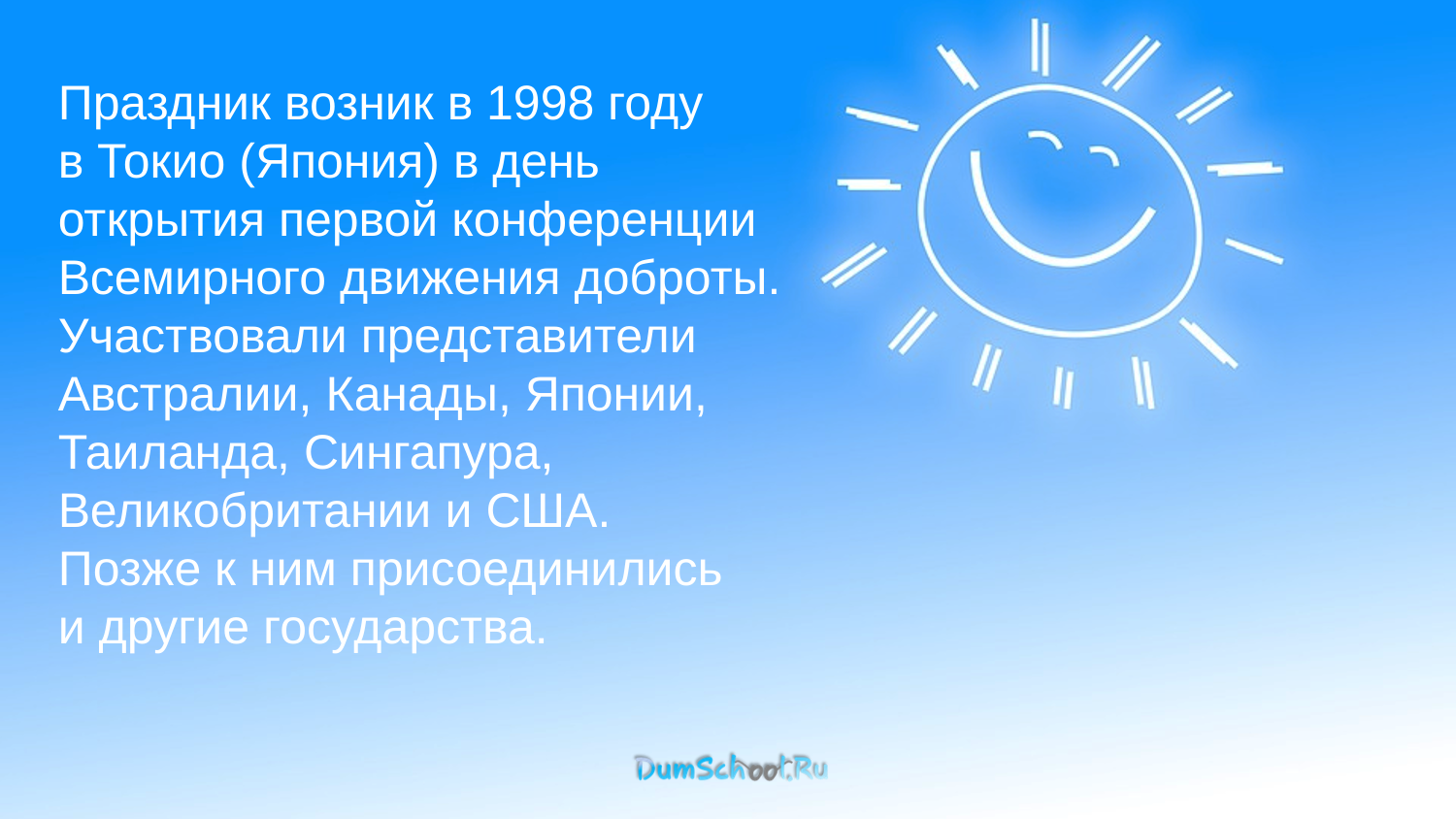

Праздник возник в 1998 году
в Токио (Япония) в день открытия первой конференции Всемирного движения доброты.
Участвовали представители Австралии, Канады, Японии, Таиланда, Сингапура, Великобритании и США.
Позже к ним присоединились
и другие государства.